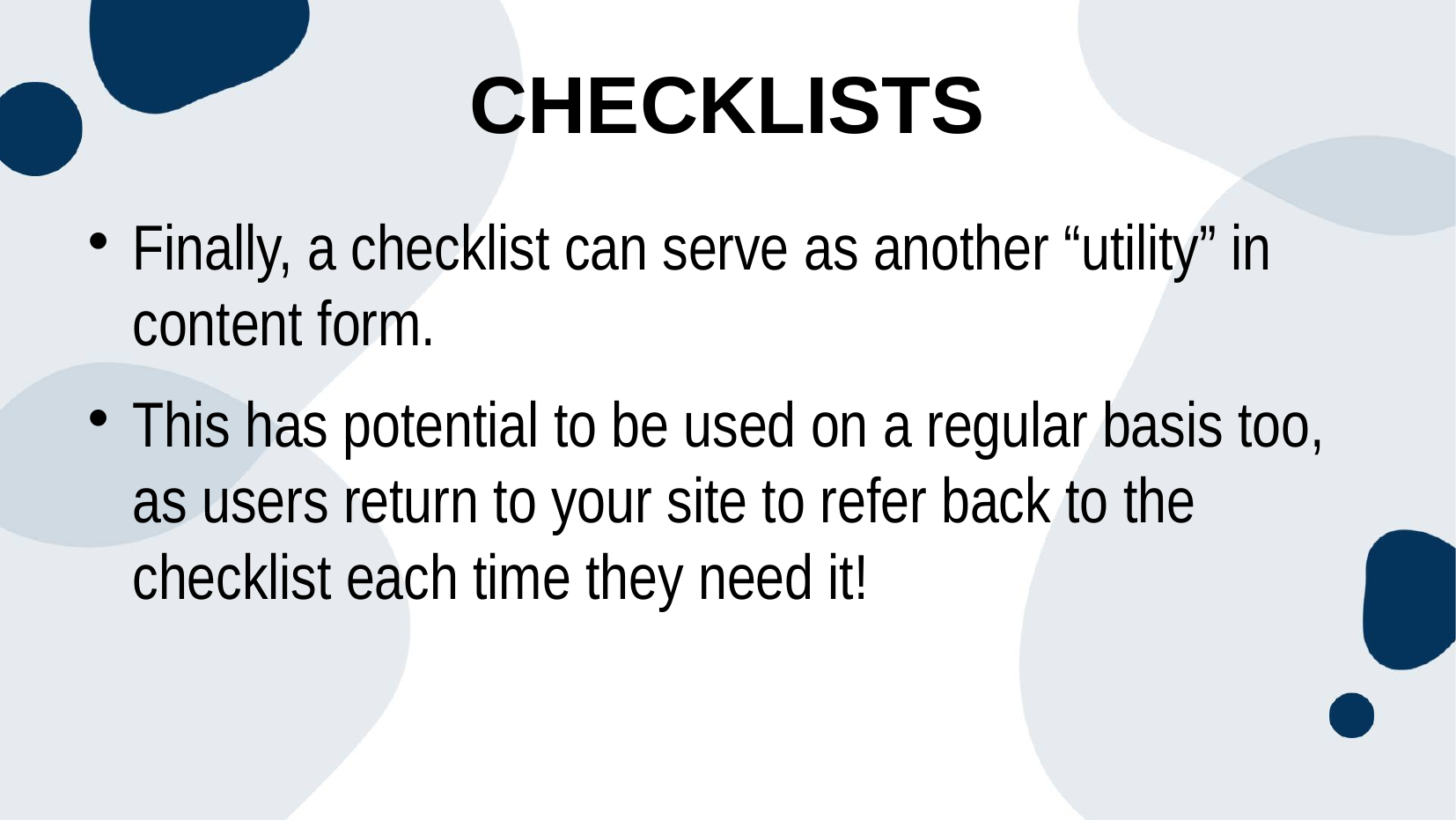

Checklists
Finally, a checklist can serve as another “utility” in content form.
This has potential to be used on a regular basis too, as users return to your site to refer back to the checklist each time they need it!